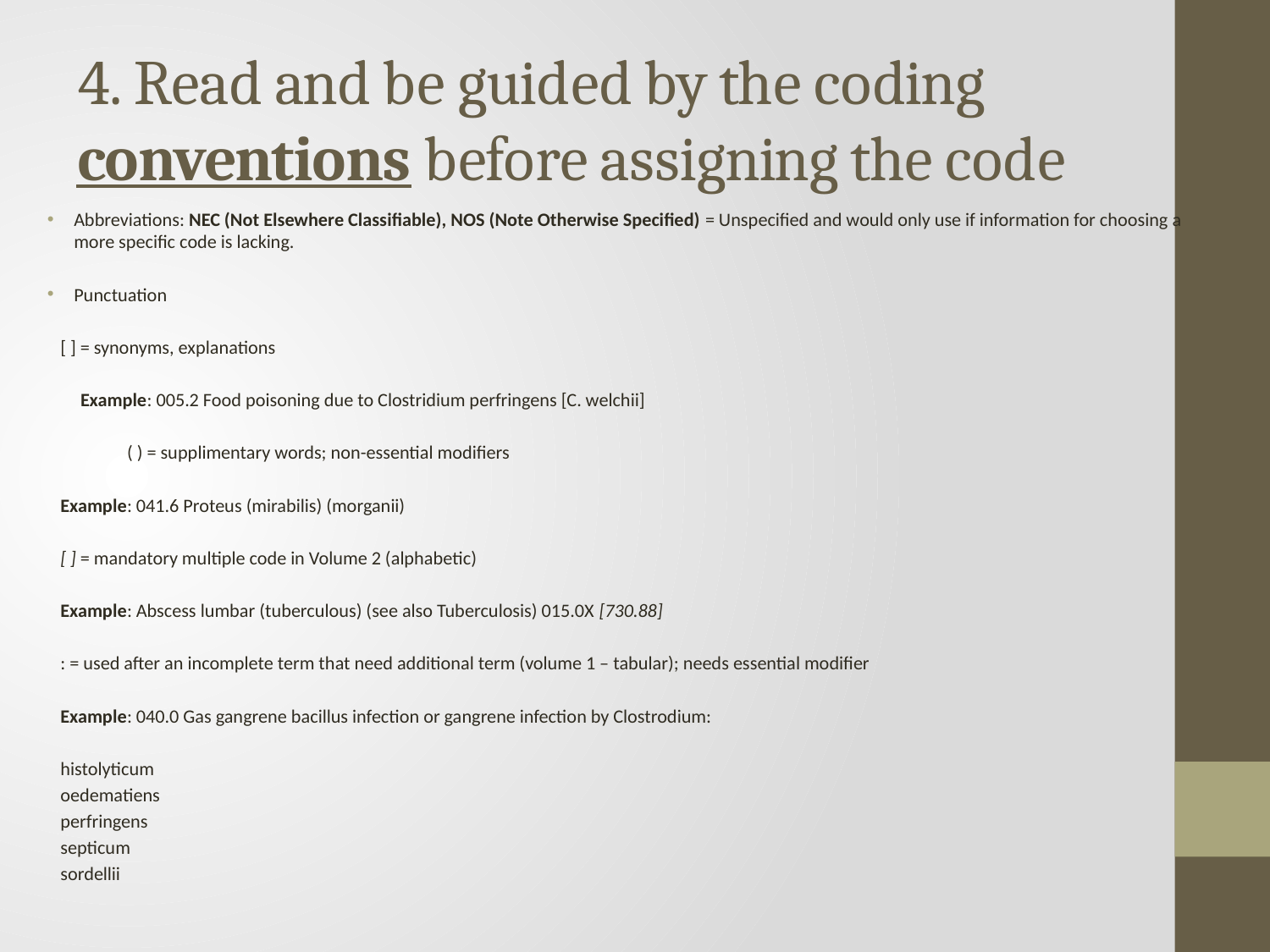

# 4. Read and be guided by the coding conventions before assigning the code
Abbreviations: NEC (Not Elsewhere Classifiable), NOS (Note Otherwise Specified) = Unspecified and would only use if information for choosing a more specific code is lacking.

Punctuation

	[ ] = synonyms, explanations

		Example: 005.2 Food poisoning due to Clostridium perfringens [C. welchii]

	( ) = supplimentary words; non-essential modifiers

		Example: 041.6 Proteus (mirabilis) (morganii)

	[ ] = mandatory multiple code in Volume 2 (alphabetic)

		Example: Abscess lumbar (tuberculous) (see also Tuberculosis) 015.0X [730.88]

	: = used after an incomplete term that need additional term (volume 1 – tabular); needs essential modifier

		Example: 040.0 Gas gangrene bacillus infection or gangrene infection by Clostrodium:

			histolyticum
			oedematiens
			perfringens
			septicum
			sordellii